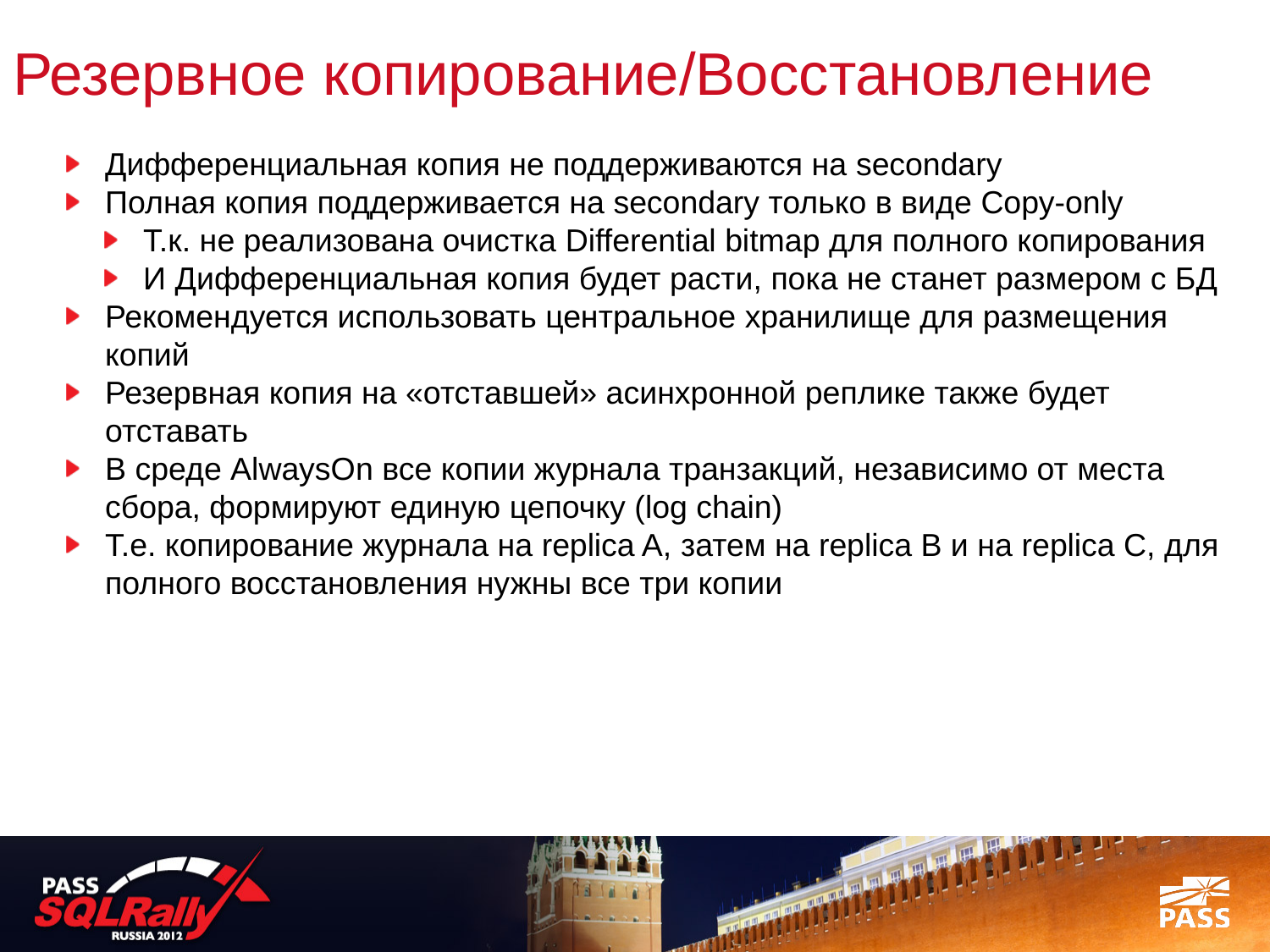

# Резервное копирование/Восстановление
Дифференциальная копия не поддерживаются на secondary
Полная копия поддерживается на secondary только в виде Copy-only
Т.к. не реализована очистка Differential bitmap для полного копирования
И Дифференциальная копия будет расти, пока не станет размером с БД
Рекомендуется использовать центральное хранилище для размещения копий
Резервная копия на «отставшей» асинхронной реплике также будет отставать
В среде AlwaysOn все копии журнала транзакций, независимо от места сбора, формируют единую цепочку (log chain)
Т.е. копирование журнала на replica A, затем на replica B и на replica C, для полного восстановления нужны все три копии